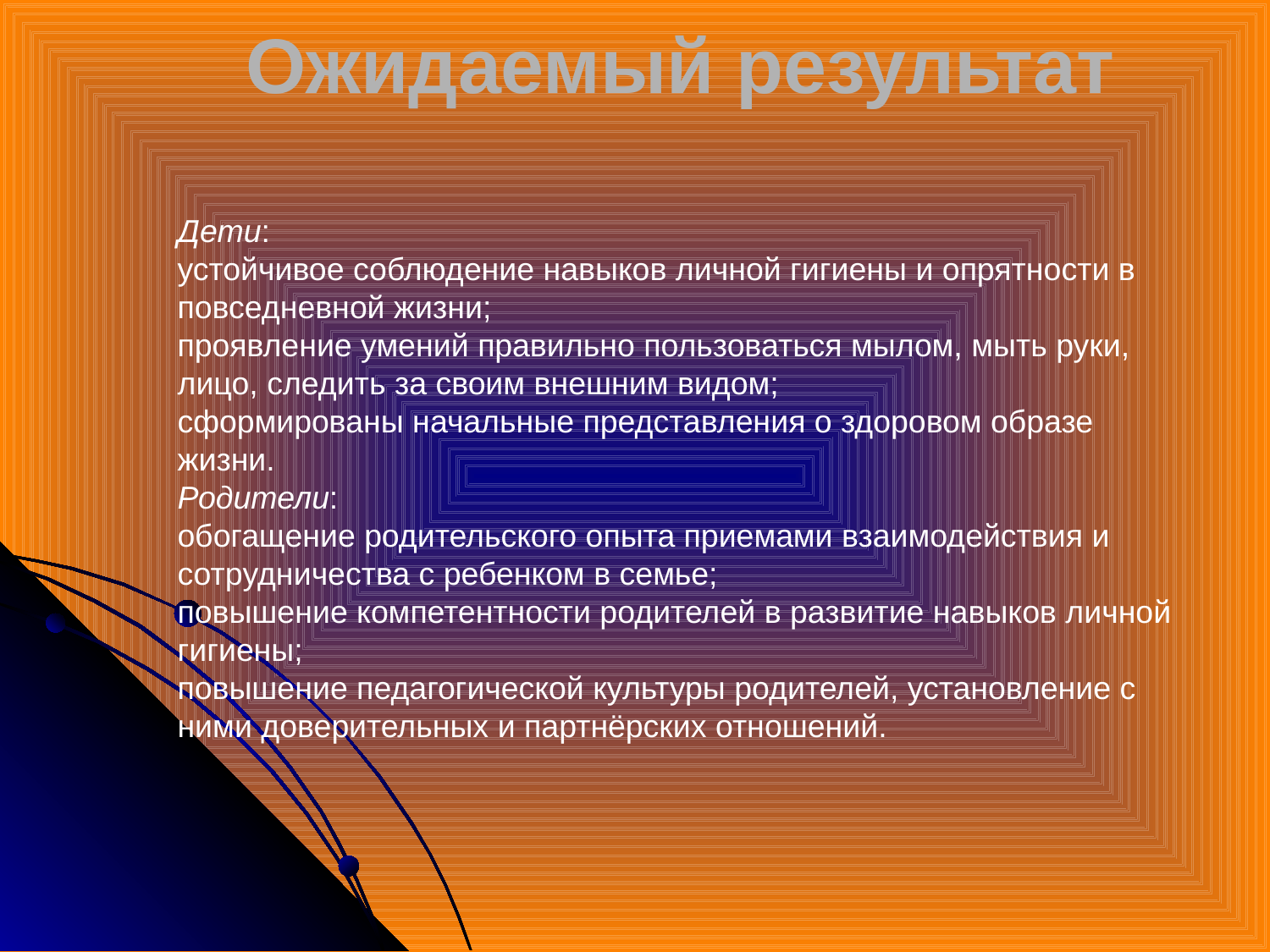

# Ожидаемый результат

Дети:
устойчивое соблюдение навыков личной гигиены и опрятности в повседневной жизни;
проявление умений правильно пользоваться мылом, мыть руки, лицо, следить за своим внешним видом;
сформированы начальные представления о здоровом образе жизни.
Родители:
обогащение родительского опыта приемами взаимодействия и сотрудничества с ребенком в семье;
повышение компетентности родителей в развитие навыков личной гигиены;
повышение педагогической культуры родителей, установление с ними доверительных и партнёрских отношений.